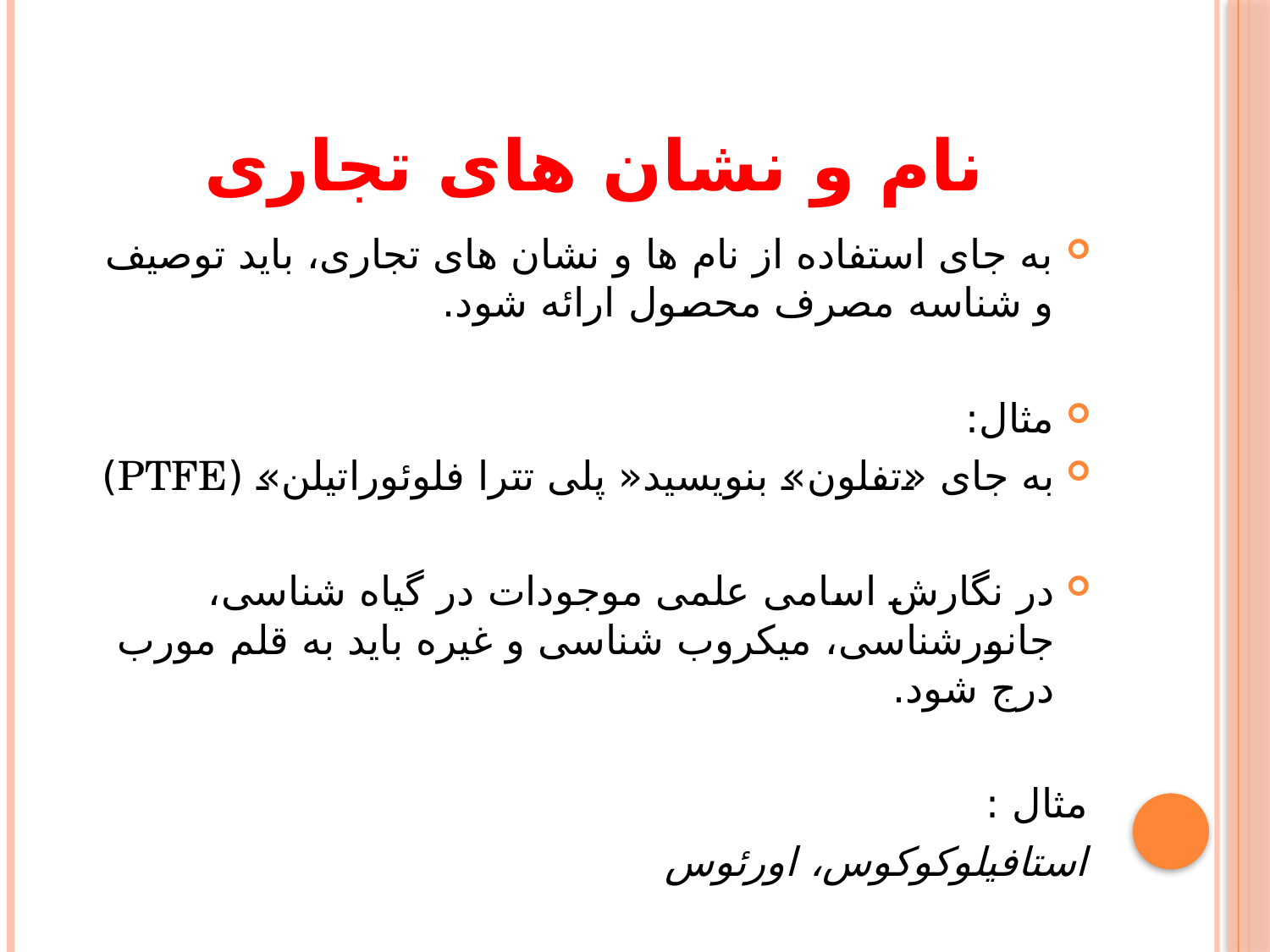

# نام و نشان های تجاری
به جای استفاده از نام ها و نشان های تجاری، باید توصیف و شناسه مصرف محصول ارائه شود.

مثال:
به جای «تفلون» بنویسید« پلی تترا فلوئوراتیلن» (PTFE)

در نگارش اسامی علمی موجودات در گیاه شناسی، جانورشناسی، میکروب شناسی و غیره باید به قلم مورب درج شود.

مثال :
استافیلوکوکوس، اورئوس